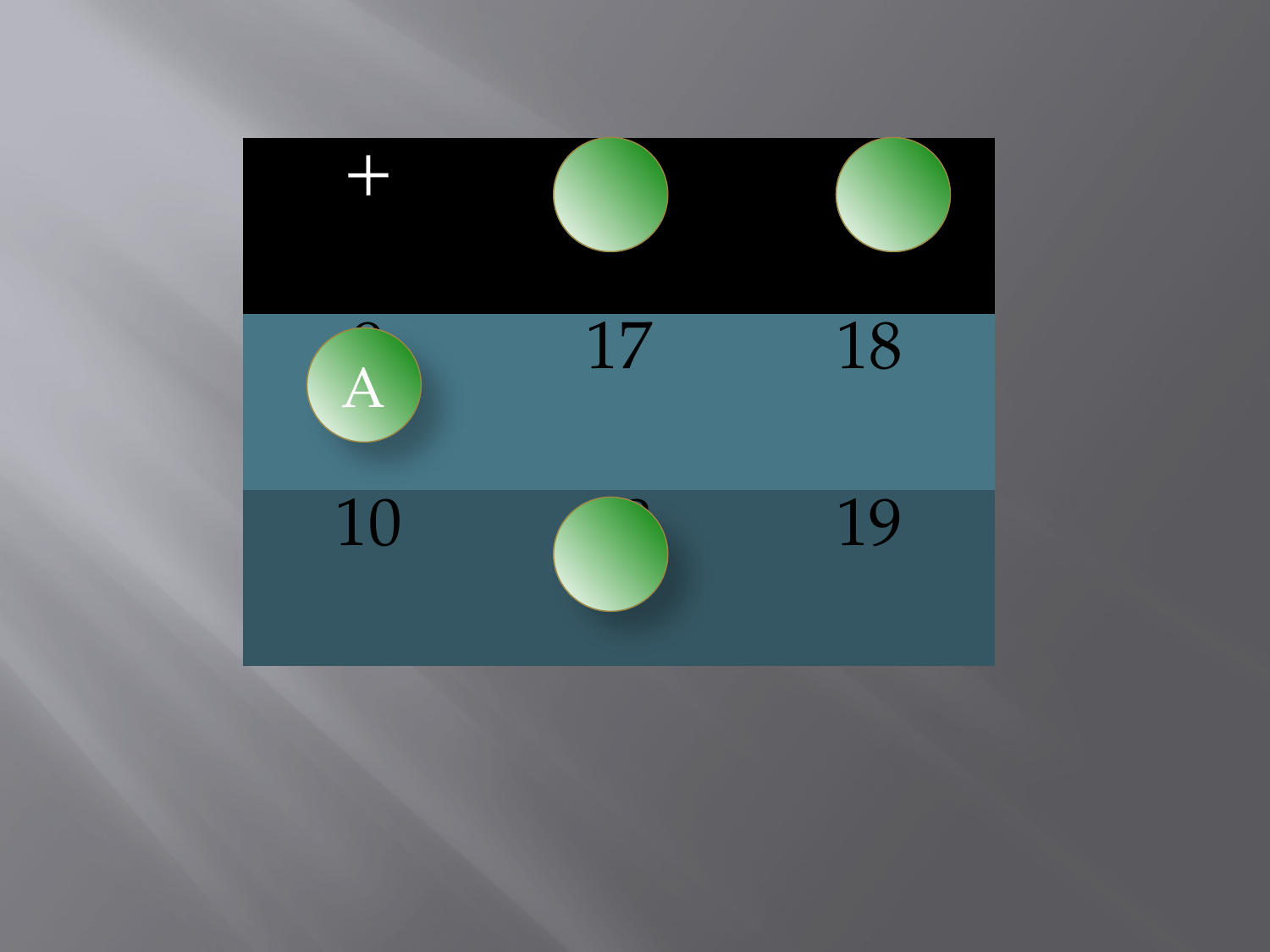

| + | 8 | 9 |
| --- | --- | --- |
| 9 | 17 | 18 |
| 10 | 18 | 19 |

A